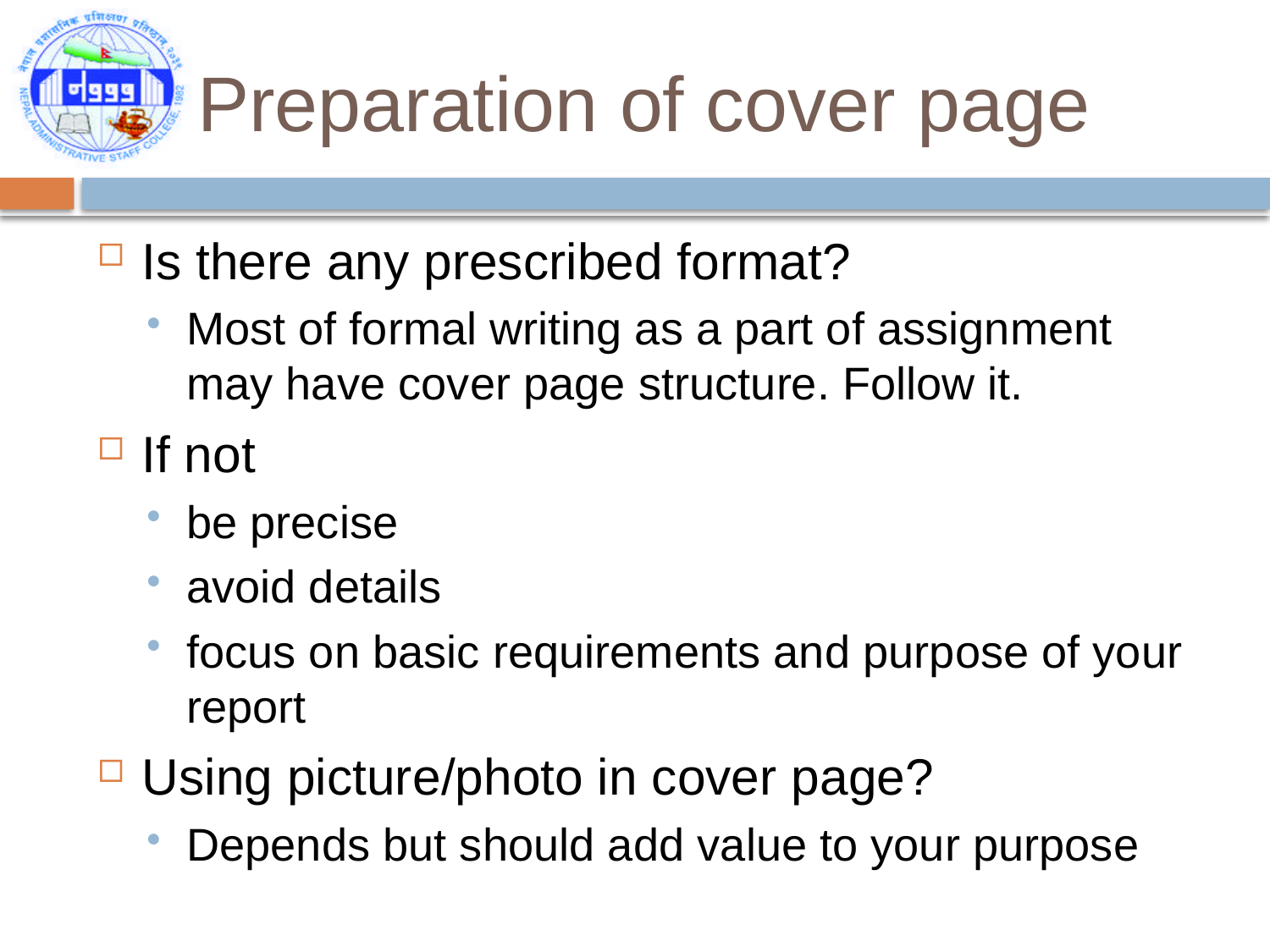

# Preparation of cover page
Is there any prescribed format?
Most of formal writing as a part of assignment may have cover page structure. Follow it.
If not
be precise
avoid details
focus on basic requirements and purpose of your report
Using picture/photo in cover page?
Depends but should add value to your purpose